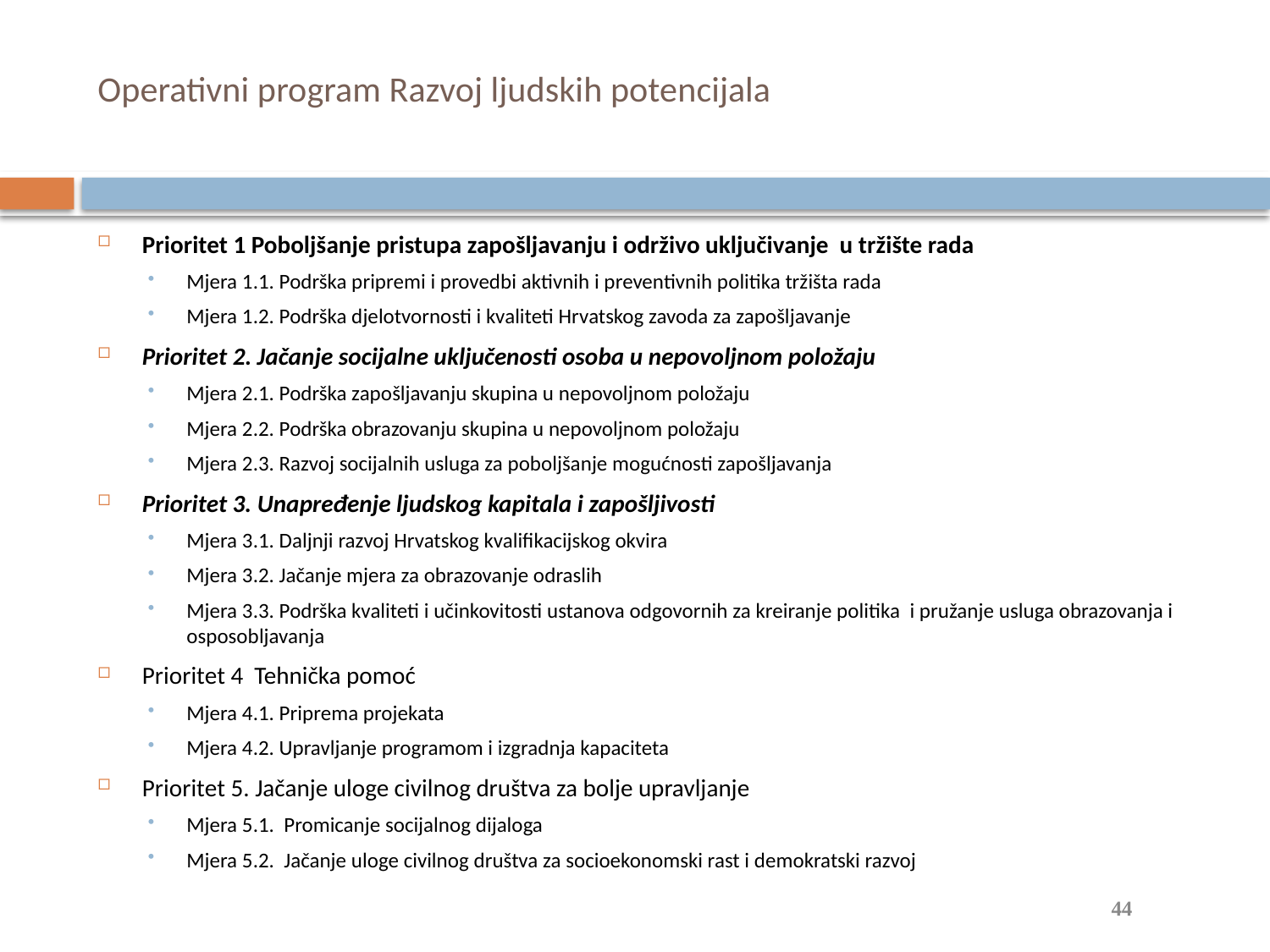

# Operativni program Razvoj ljudskih potencijala
Prioritet 1 Poboljšanje pristupa zapošljavanju i održivo uključivanje  u tržište rada
Mjera 1.1. Podrška pripremi i provedbi aktivnih i preventivnih politika tržišta rada
Mjera 1.2. Podrška djelotvornosti i kvaliteti Hrvatskog zavoda za zapošljavanje
Prioritet 2. Jačanje socijalne uključenosti osoba u nepovoljnom položaju
Mjera 2.1. Podrška zapošljavanju skupina u nepovoljnom položaju
Mjera 2.2. Podrška obrazovanju skupina u nepovoljnom položaju
Mjera 2.3. Razvoj socijalnih usluga za poboljšanje mogućnosti zapošljavanja
Prioritet 3. Unapređenje ljudskog kapitala i zapošljivosti
Mjera 3.1. Daljnji razvoj Hrvatskog kvalifikacijskog okvira
Mjera 3.2. Jačanje mjera za obrazovanje odraslih
Mjera 3.3. Podrška kvaliteti i učinkovitosti ustanova odgovornih za kreiranje politika  i pružanje usluga obrazovanja i osposobljavanja
Prioritet 4  Tehnička pomoć
Mjera 4.1. Priprema projekata
Mjera 4.2. Upravljanje programom i izgradnja kapaciteta
Prioritet 5. Jačanje uloge civilnog društva za bolje upravljanje
Mjera 5.1.  Promicanje socijalnog dijaloga
Mjera 5.2.  Jačanje uloge civilnog društva za socioekonomski rast i demokratski razvoj
44